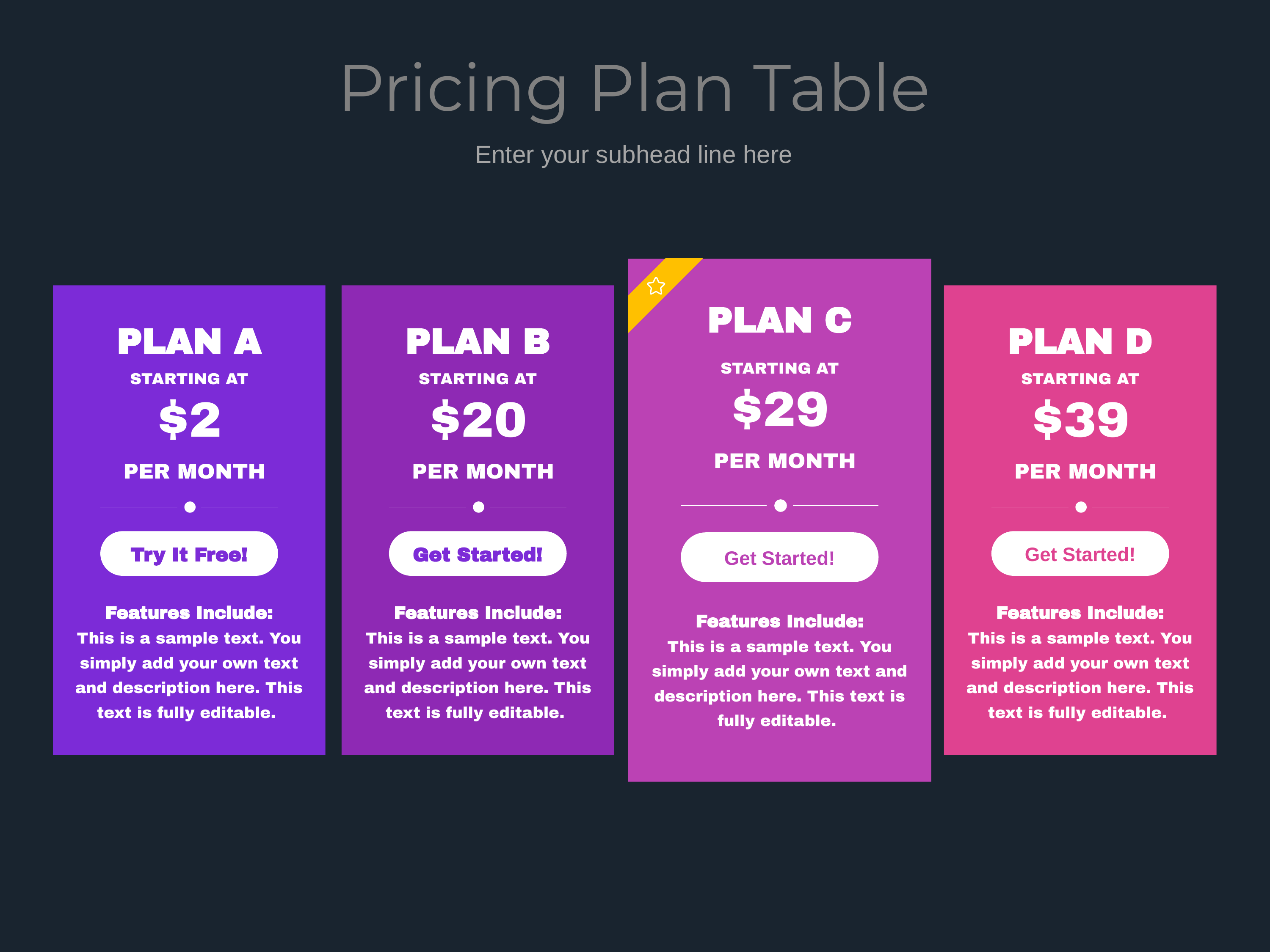

# Pricing Plan Table
Enter your subhead line here

PLAN C
STARTING AT
$29
 PER MONTH

Get Started!
Features Include:
This is a sample text. You simply add your own text and description here. This text is fully editable.

PLAN A
STARTING AT
$2
 PER MONTH

Try It Free!
Features Include:
This is a sample text. You simply add your own text and description here. This text is fully editable.

PLAN B
STARTING AT
$20
 PER MONTH

Get Started!
Features Include:
This is a sample text. You simply add your own text and description here. This text is fully editable.

PLAN D
STARTING AT
$39
 PER MONTH

Get Started!
Features Include:
This is a sample text. You simply add your own text and description here. This text is fully editable.